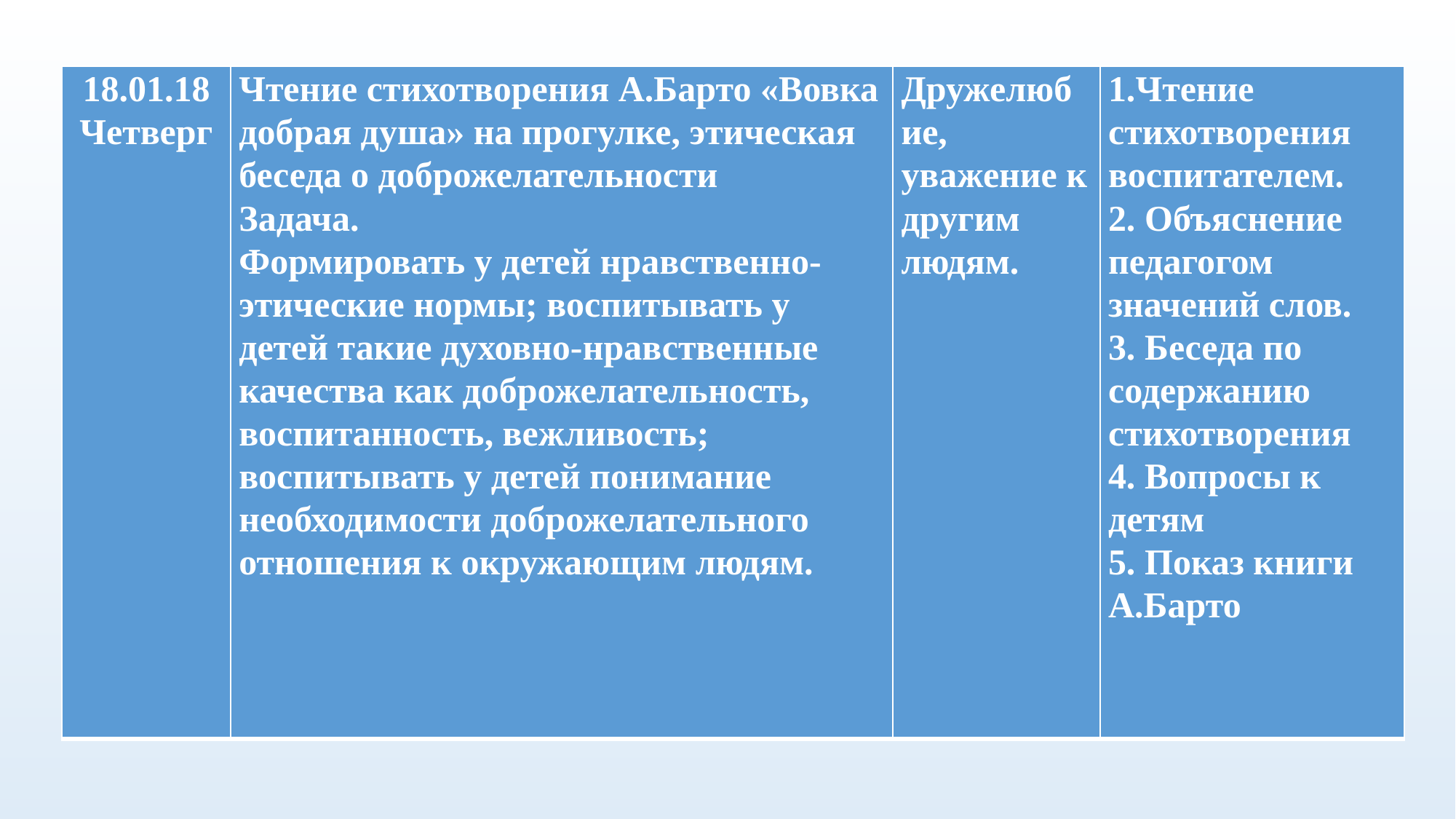

| 18.01.18Четверг | Чтение стихотворения А.Барто «Вовка добрая душа» на прогулке, этическая беседа о доброжелательности Задача. Формировать у детей нравственно-этические нормы; воспитывать у детей такие духовно-нравственные качества как доброжелательность, воспитанность, вежливость; воспитывать у детей понимание необходимости доброжелательного отношения к окружающим людям. | Дружелюбие, уважение к другим людям. | 1.Чтение стихотворения воспитателем. 2. Объяснение педагогом значений слов. 3. Беседа по содержанию стихотворения 4. Вопросы к детям 5. Показ книги А.Барто |
| --- | --- | --- | --- |